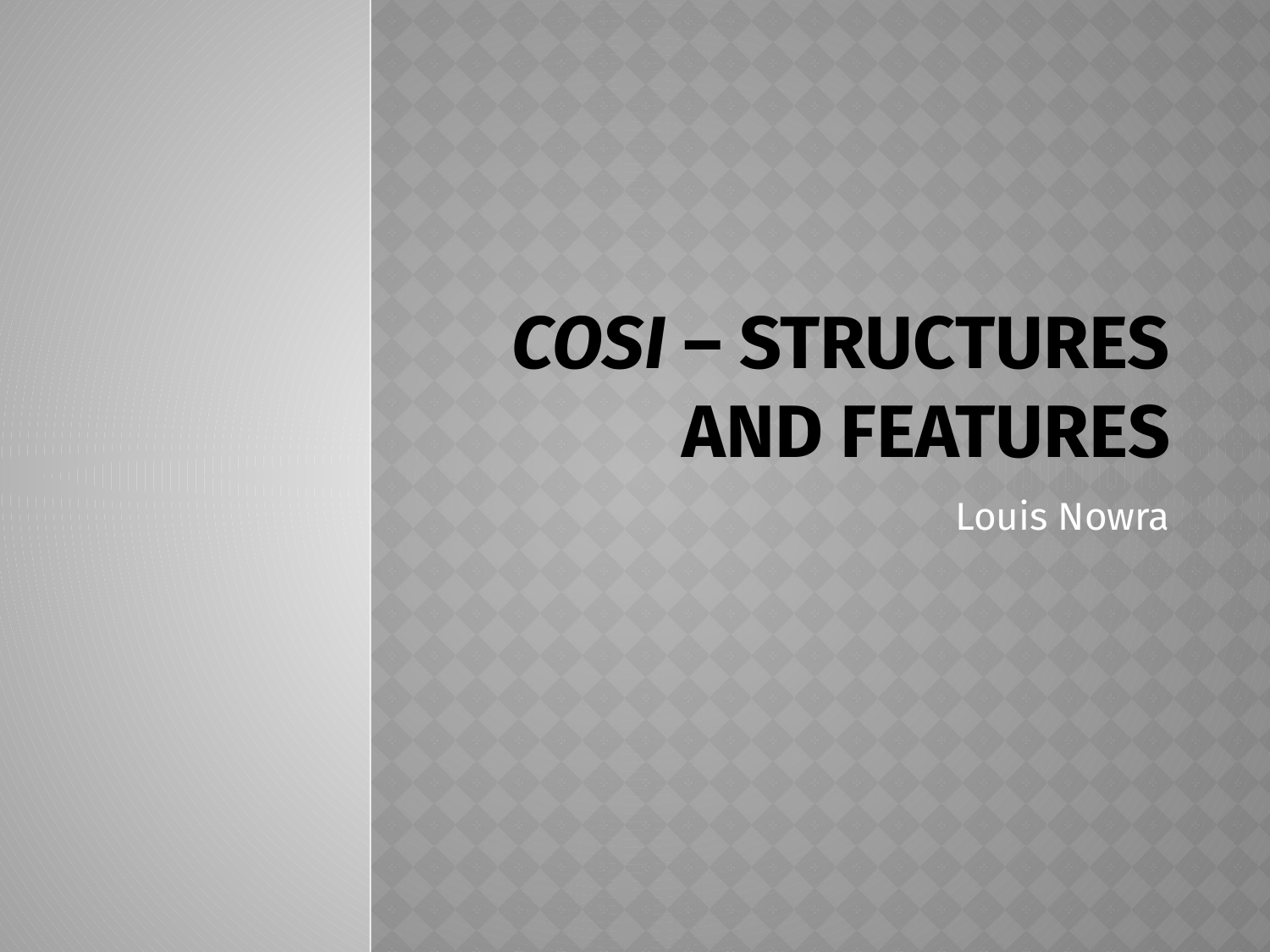

# Cosi – structures and features
Louis Nowra